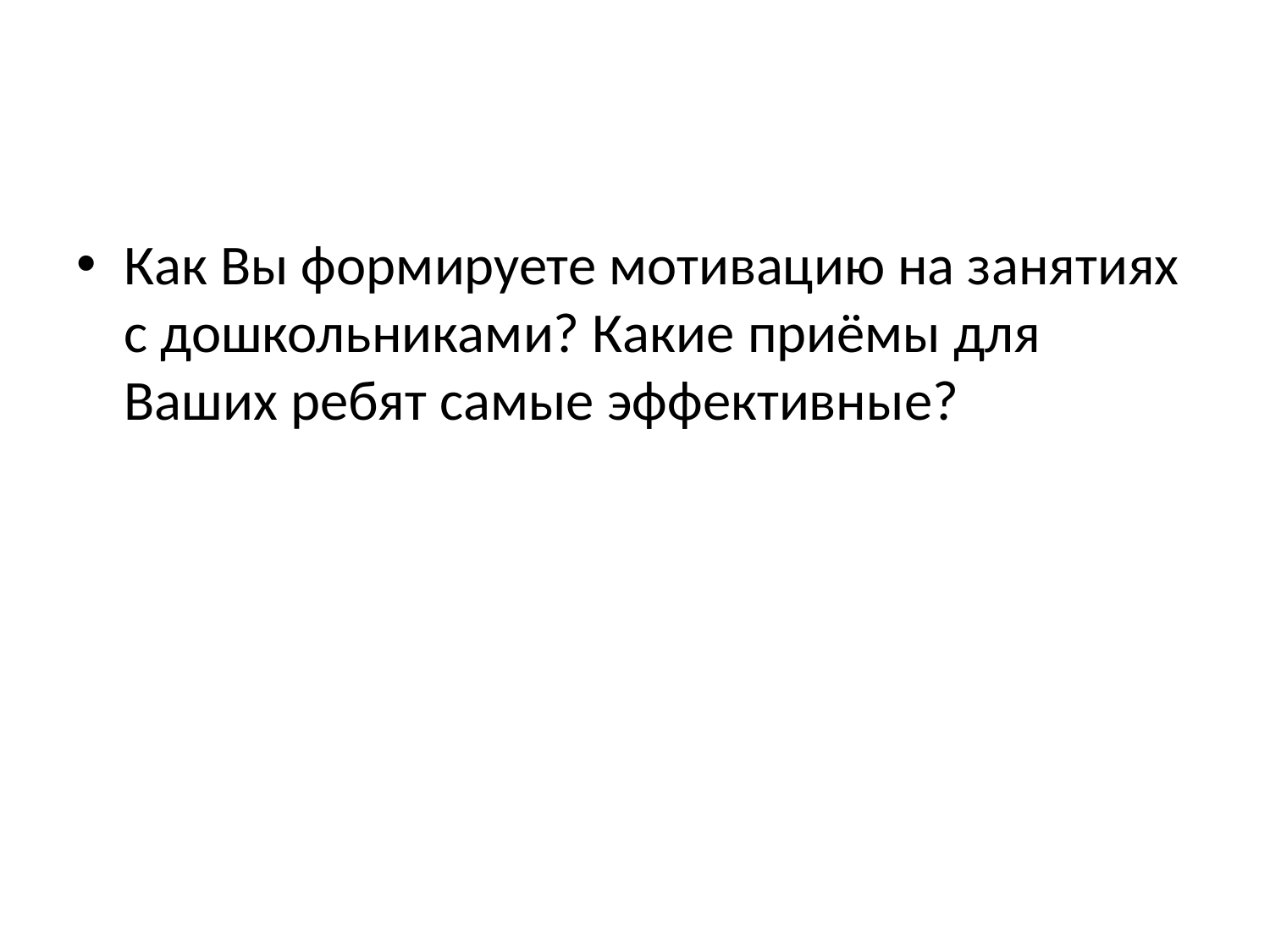

#
Как Вы формируете мотивацию на занятиях с дошкольниками? Какие приёмы для Ваших ребят самые эффективные?